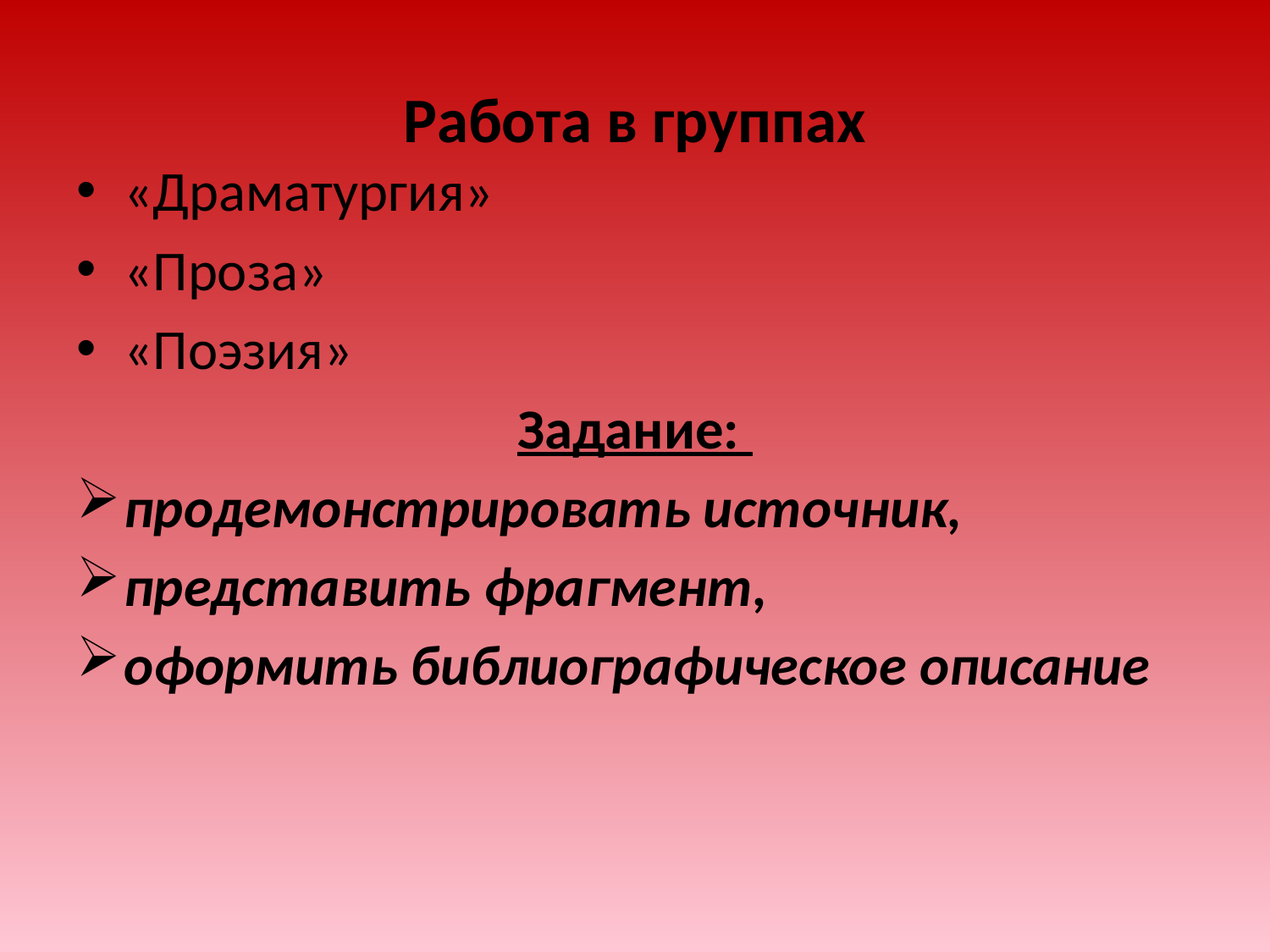

# Работа в группах
«Драматургия»
«Проза»
«Поэзия»
Задание:
продемонстрировать источник,
представить фрагмент,
оформить библиографическое описание